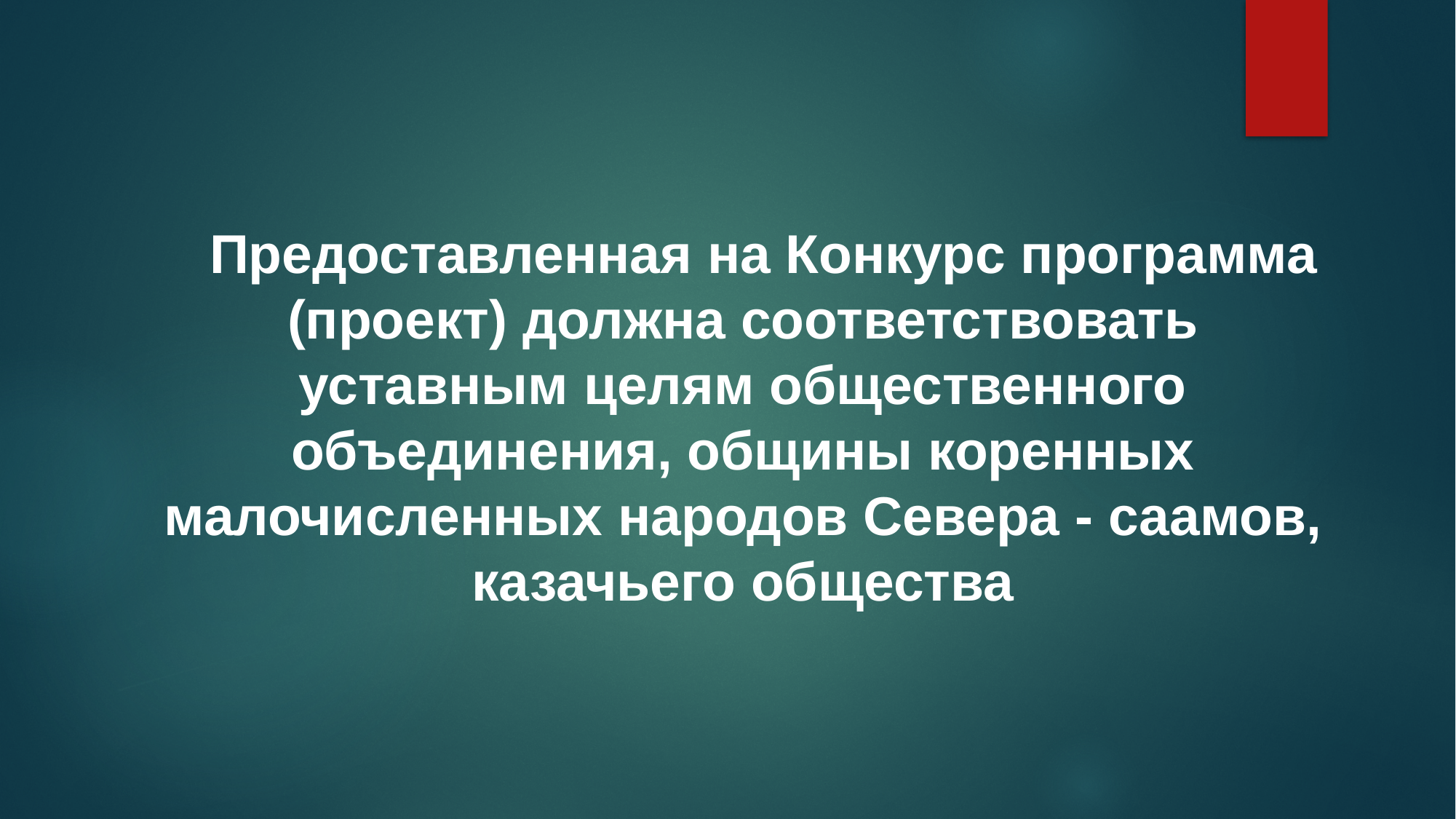

Предоставленная на Конкурс программа (проект) должна соответствовать уставным целям общественного объединения, общины коренных малочисленных народов Севера - саамов, казачьего общества